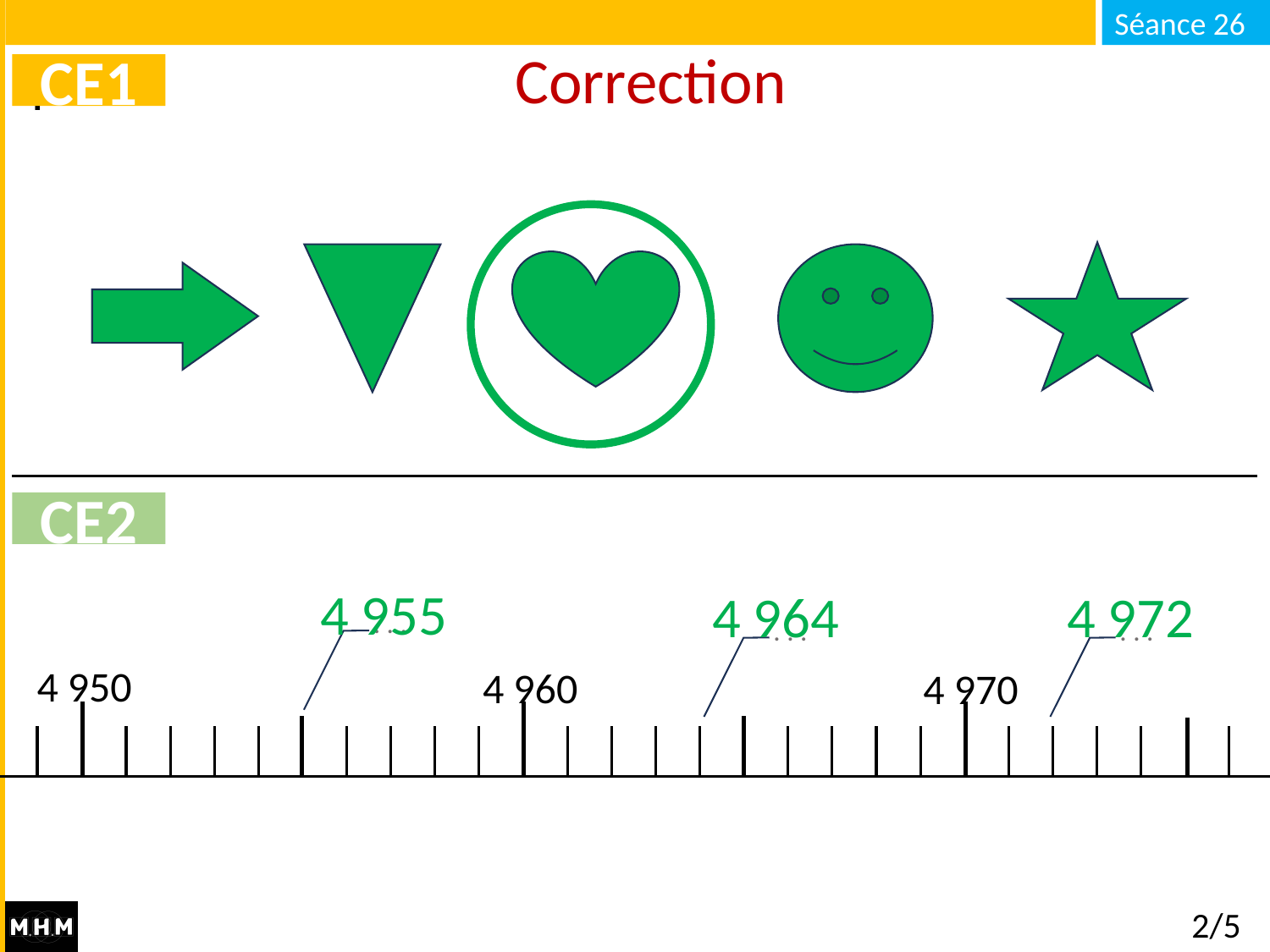

# Correction
CE1

CE2
4 955
4 964
4 972
. . .
. . .
. . .
4 950
4 960
4 970
2/5